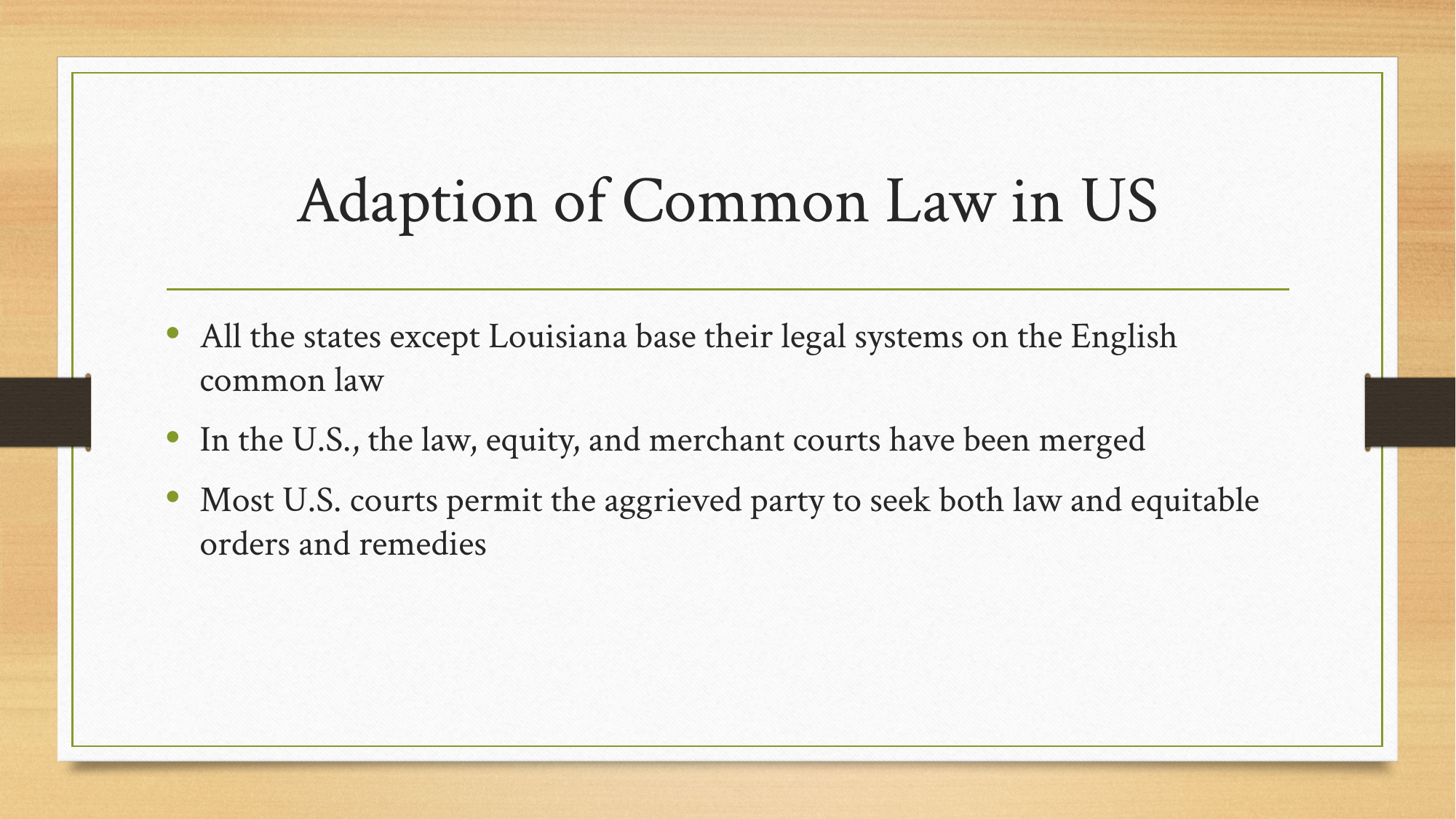

# Adaption of Common Law in US
All the states except Louisiana base their legal systems on the English common law
In the U.S., the law, equity, and merchant courts have been merged
Most U.S. courts permit the aggrieved party to seek both law and equitable orders and remedies